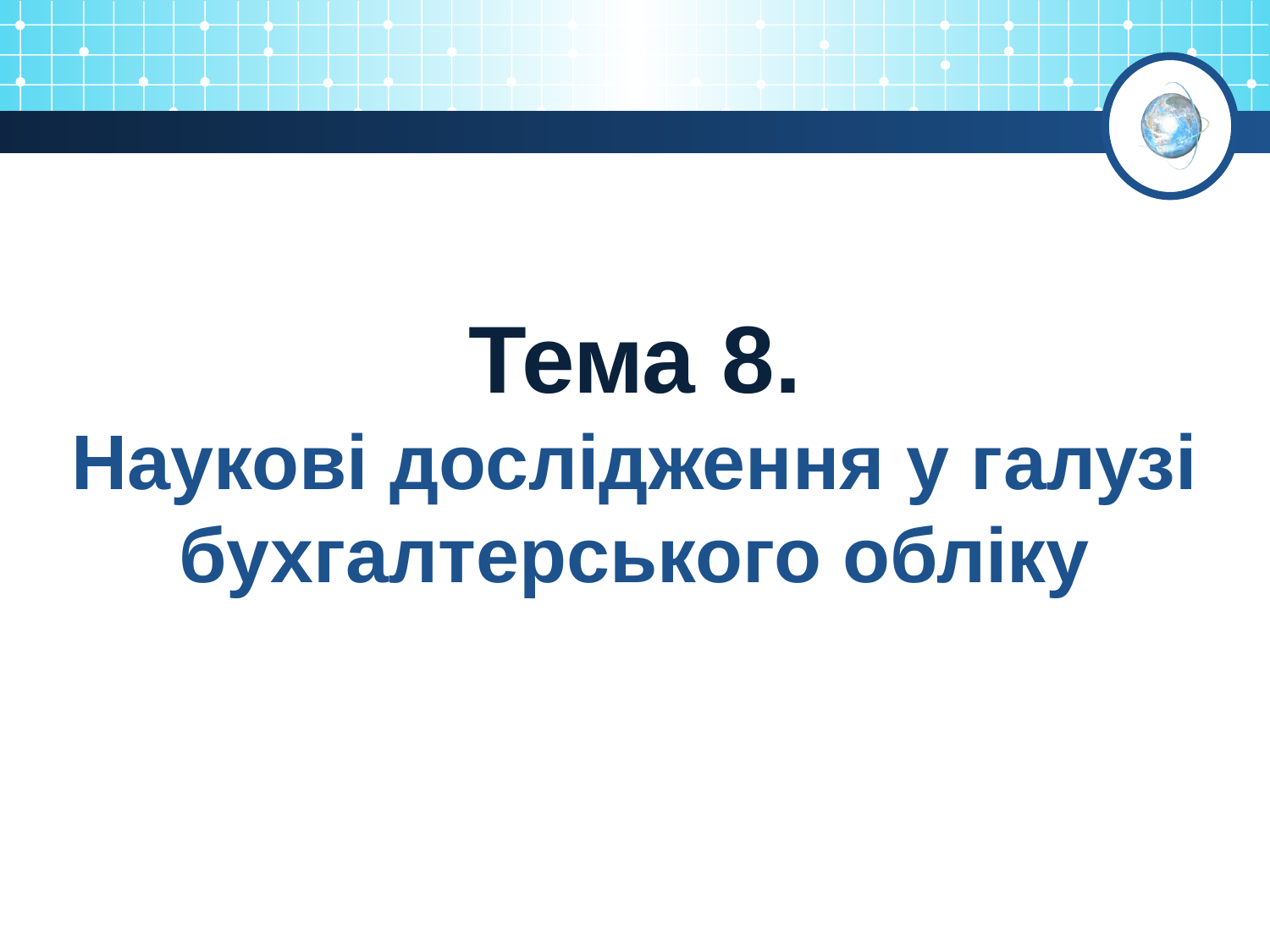

# Тема 8. Наукові дослідження у галузі бухгалтерського обліку